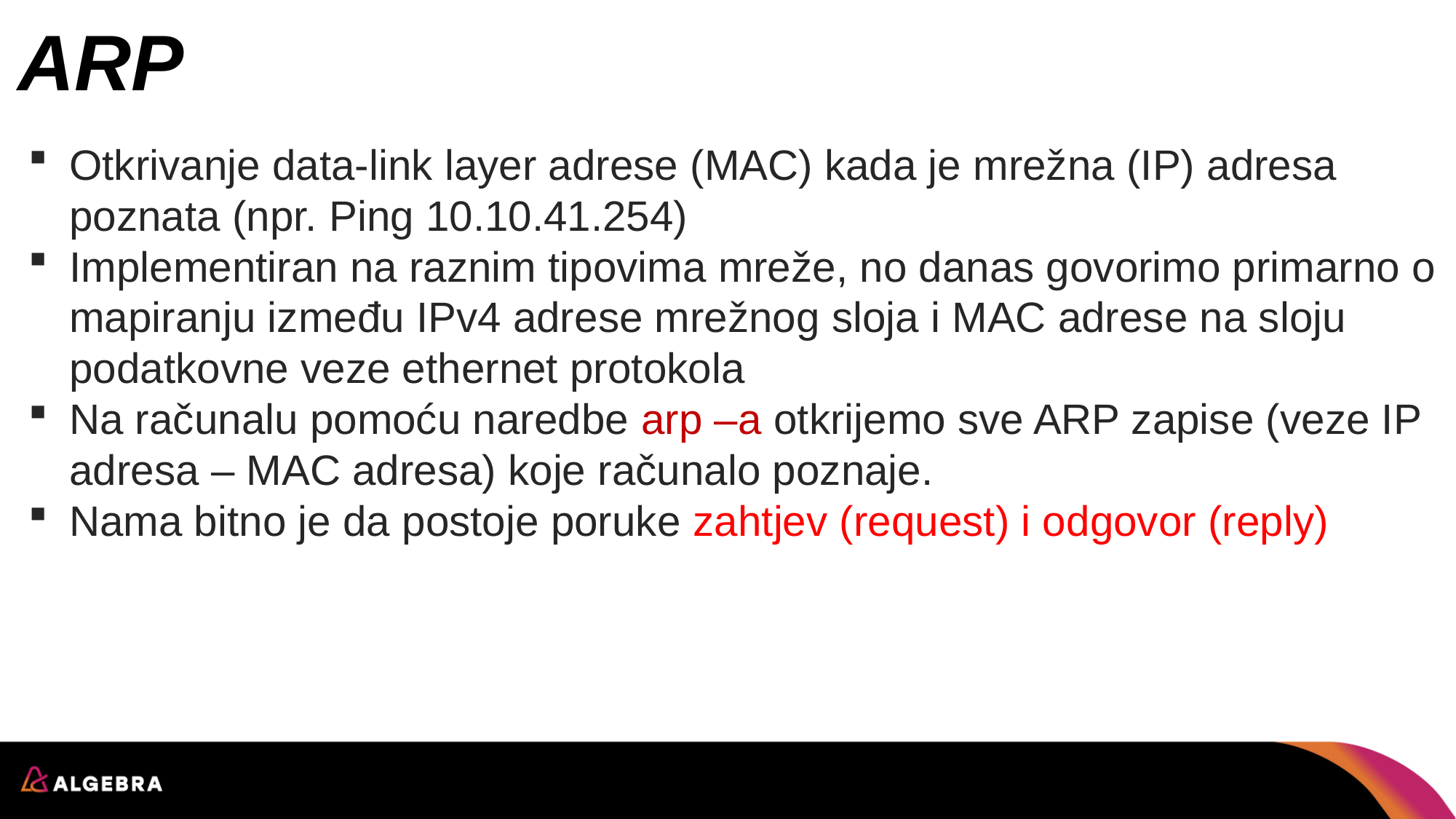

# ARP
Otkrivanje data-link layer adrese (MAC) kada je mrežna (IP) adresa poznata (npr. Ping 10.10.41.254)
Implementiran na raznim tipovima mreže, no danas govorimo primarno o mapiranju između IPv4 adrese mrežnog sloja i MAC adrese na sloju podatkovne veze ethernet protokola
Na računalu pomoću naredbe arp –a otkrijemo sve ARP zapise (veze IP adresa – MAC adresa) koje računalo poznaje.
Nama bitno je da postoje poruke zahtjev (request) i odgovor (reply)